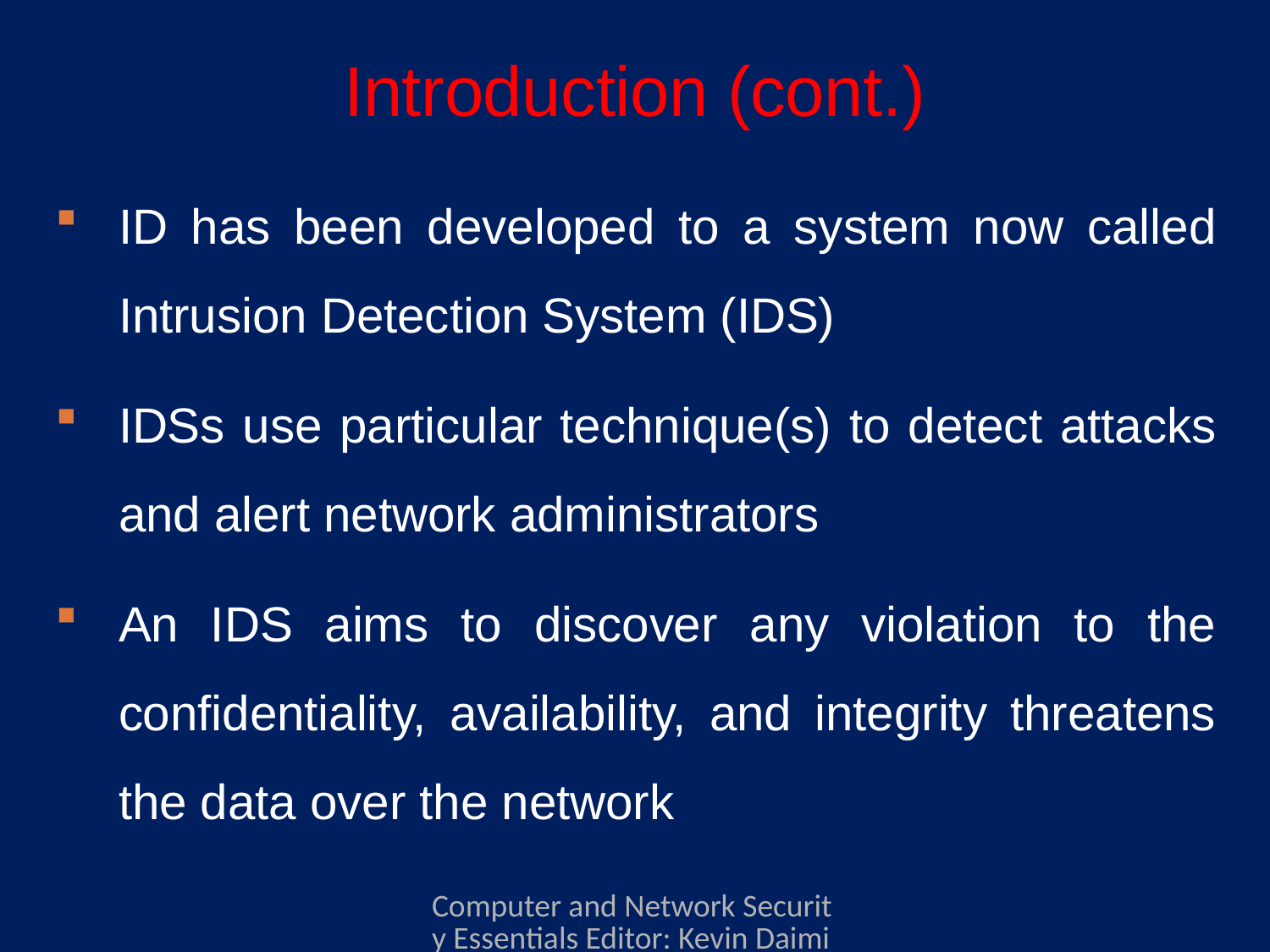

# Introduction (cont.)
ID has been developed to a system now called Intrusion Detection System (IDS)
IDSs use particular technique(s) to detect attacks and alert network administrators
An IDS aims to discover any violation to the confidentiality, availability, and integrity threatens the data over the network

Computer and Network Security Essentials Editor: Kevin Daimi Associate Editors: Guillermo Francia, Levent Ertaul, Luis H. Encinas, Eman El-Sheikh Published by Springer